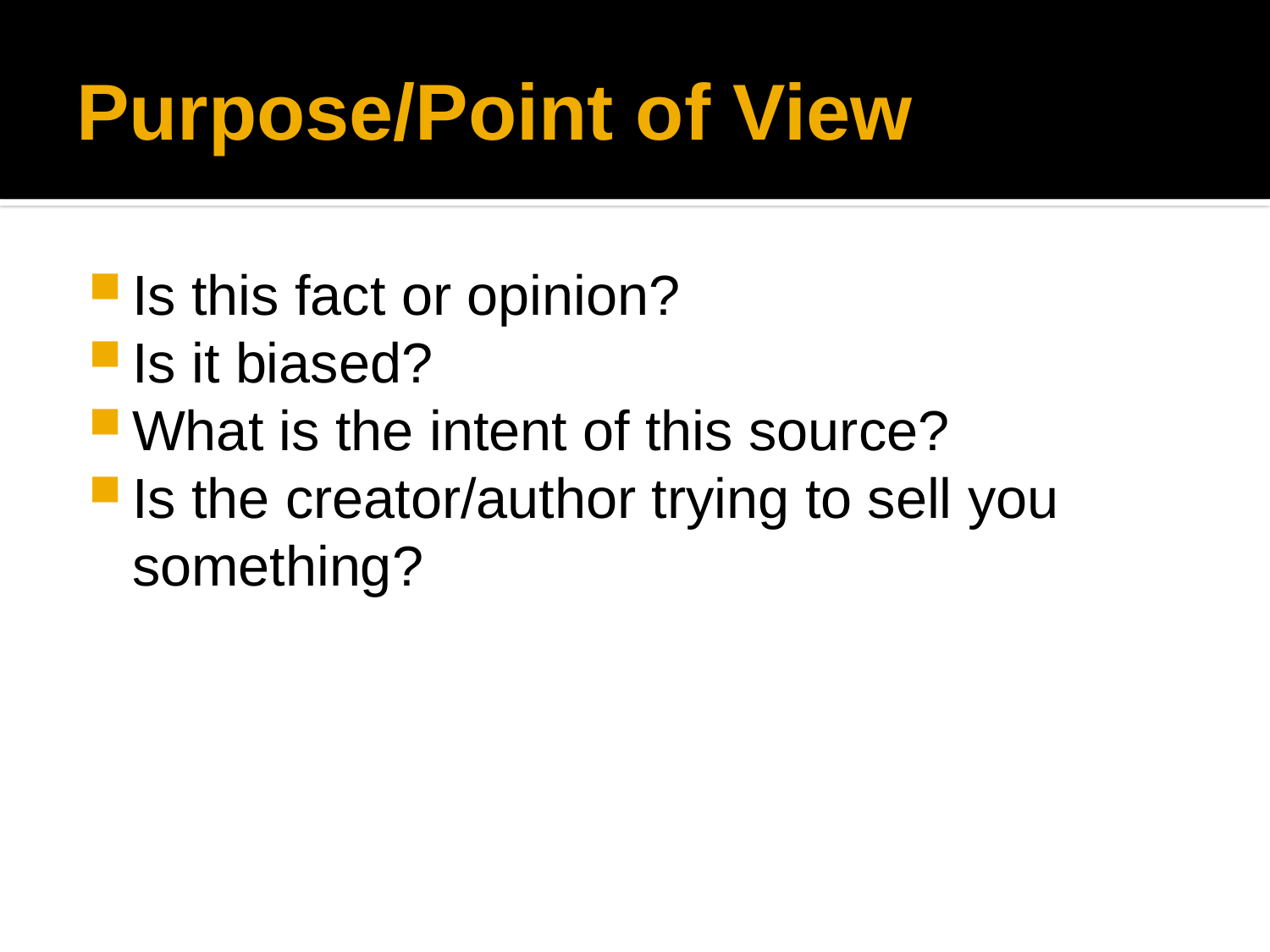

# Purpose/Point of View
Is this fact or opinion?
Is it biased?
What is the intent of this source?
Is the creator/author trying to sell you something?